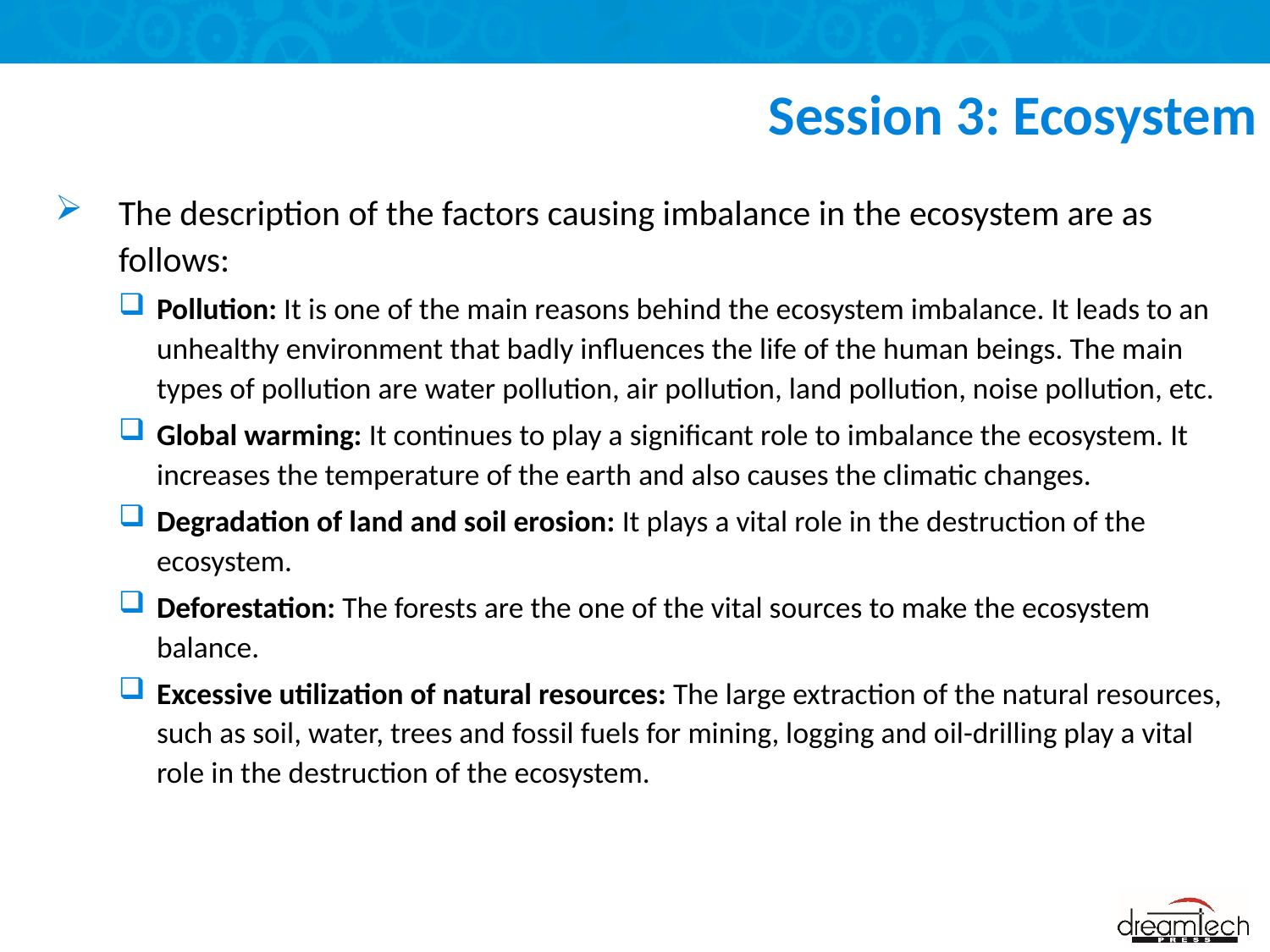

# Session 3: Ecosystem
The description of the factors causing imbalance in the ecosystem are as follows:
Pollution: It is one of the main reasons behind the ecosystem imbalance. It leads to an unhealthy environment that badly influences the life of the human beings. The main types of pollution are water pollution, air pollution, land pollution, noise pollution, etc.
Global warming: It continues to play a significant role to imbalance the ecosystem. It increases the temperature of the earth and also causes the climatic changes.
Degradation of land and soil erosion: It plays a vital role in the destruction of the ecosystem.
Deforestation: The forests are the one of the vital sources to make the ecosystem balance.
Excessive utilization of natural resources: The large extraction of the natural resources, such as soil, water, trees and fossil fuels for mining, logging and oil-drilling play a vital role in the destruction of the ecosystem.